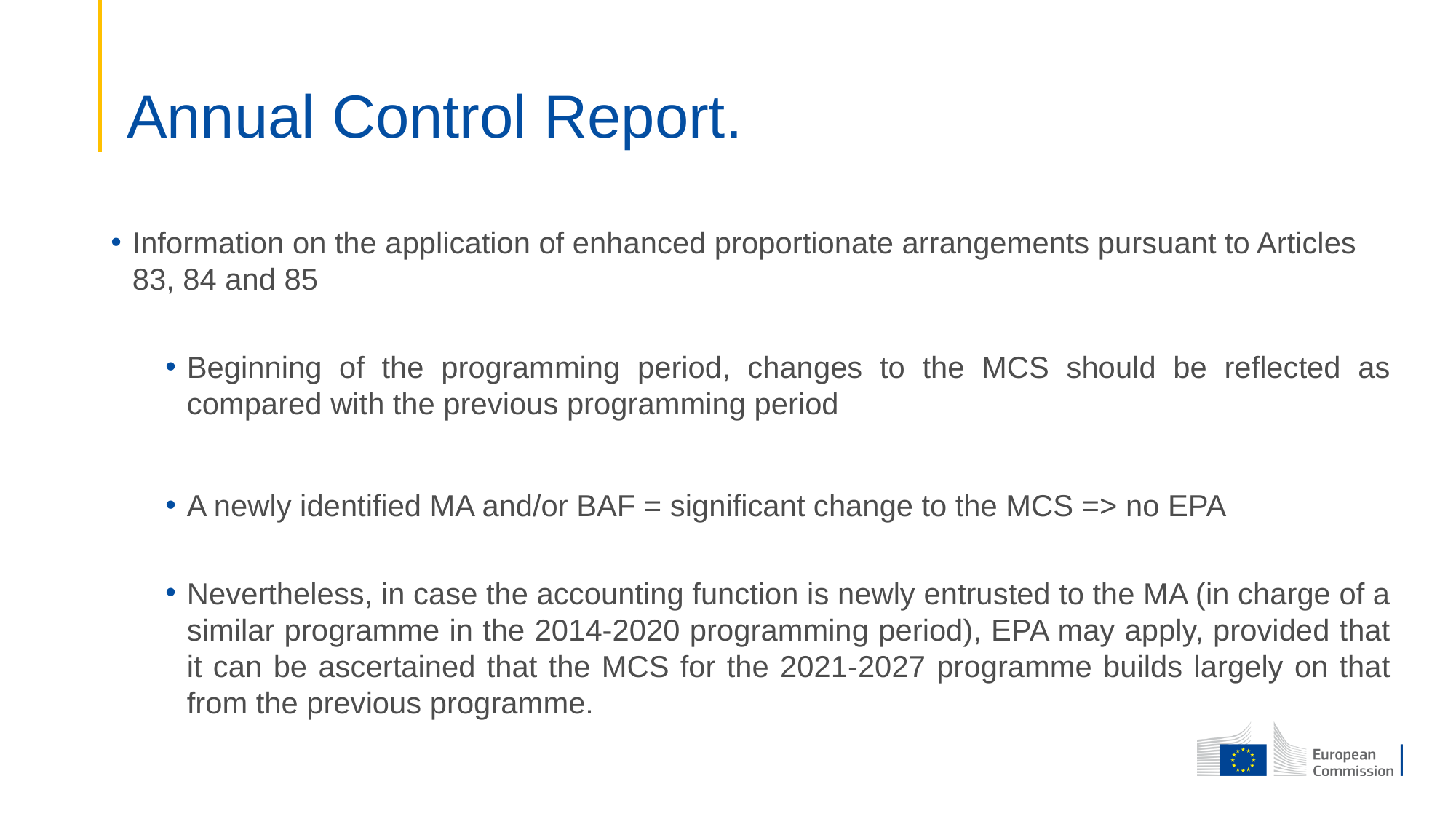

# Annual Control Report.
Information on the application of enhanced proportionate arrangements pursuant to Articles 83, 84 and 85

Beginning of the programming period, changes to the MCS should be reflected as compared with the previous programming period

A newly identified MA and/or BAF = significant change to the MCS => no EPA

Nevertheless, in case the accounting function is newly entrusted to the MA (in charge of a similar programme in the 2014-2020 programming period), EPA may apply, provided that it can be ascertained that the MCS for the 2021-2027 programme builds largely on that from the previous programme.